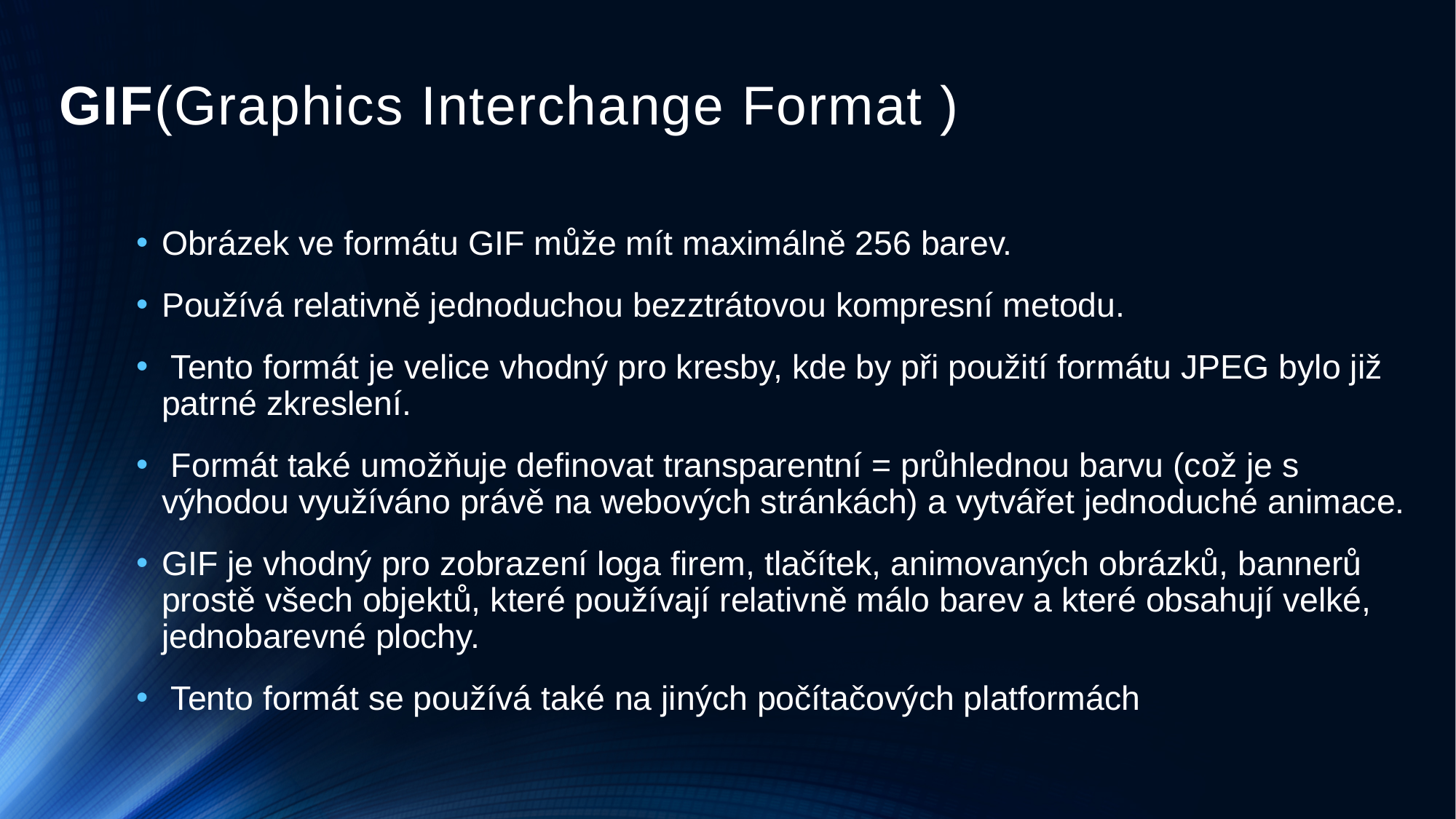

# GIF(Graphics Interchange Format )
Obrázek ve formátu GIF může mít maximálně 256 barev.
Používá relativně jednoduchou bezztrátovou kompresní metodu.
 Tento formát je velice vhodný pro kresby, kde by při použití formátu JPEG bylo již patrné zkreslení.
 Formát také umožňuje definovat transparentní = průhlednou barvu (což je s výhodou využíváno právě na webových stránkách) a vytvářet jednoduché animace.
GIF je vhodný pro zobrazení loga firem, tlačítek, animovaných obrázků, bannerů prostě všech objektů, které používají relativně málo barev a které obsahují velké, jednobarevné plochy.
 Tento formát se používá také na jiných počítačových platformách